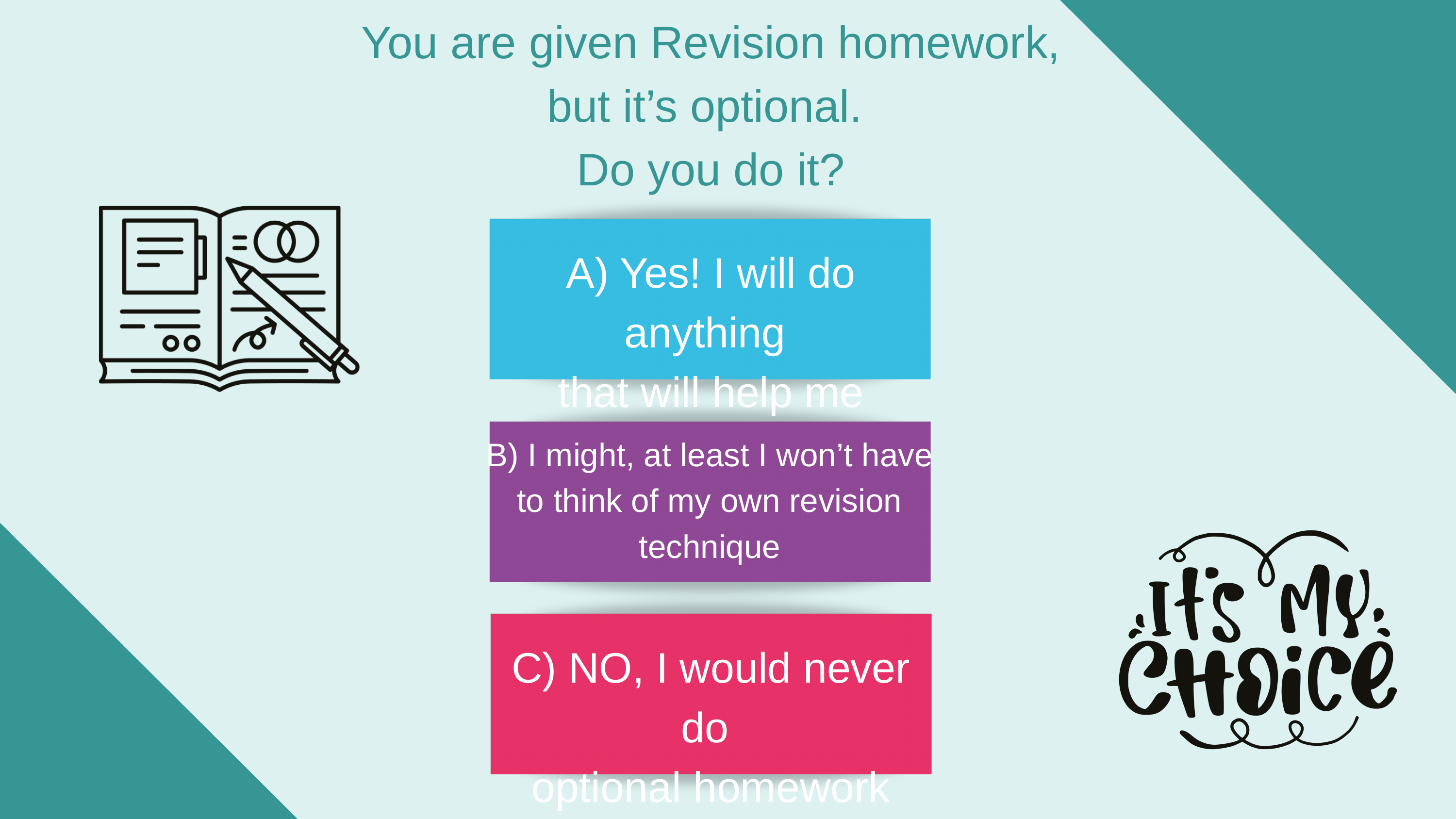

You are given Revision homework, but it’s optional.
Do you do it?

A) Yes! I will do anything
that will help me

B) I might, at least I won’t have
 to think of my own revision
technique

C) NO, I would never do
optional homework